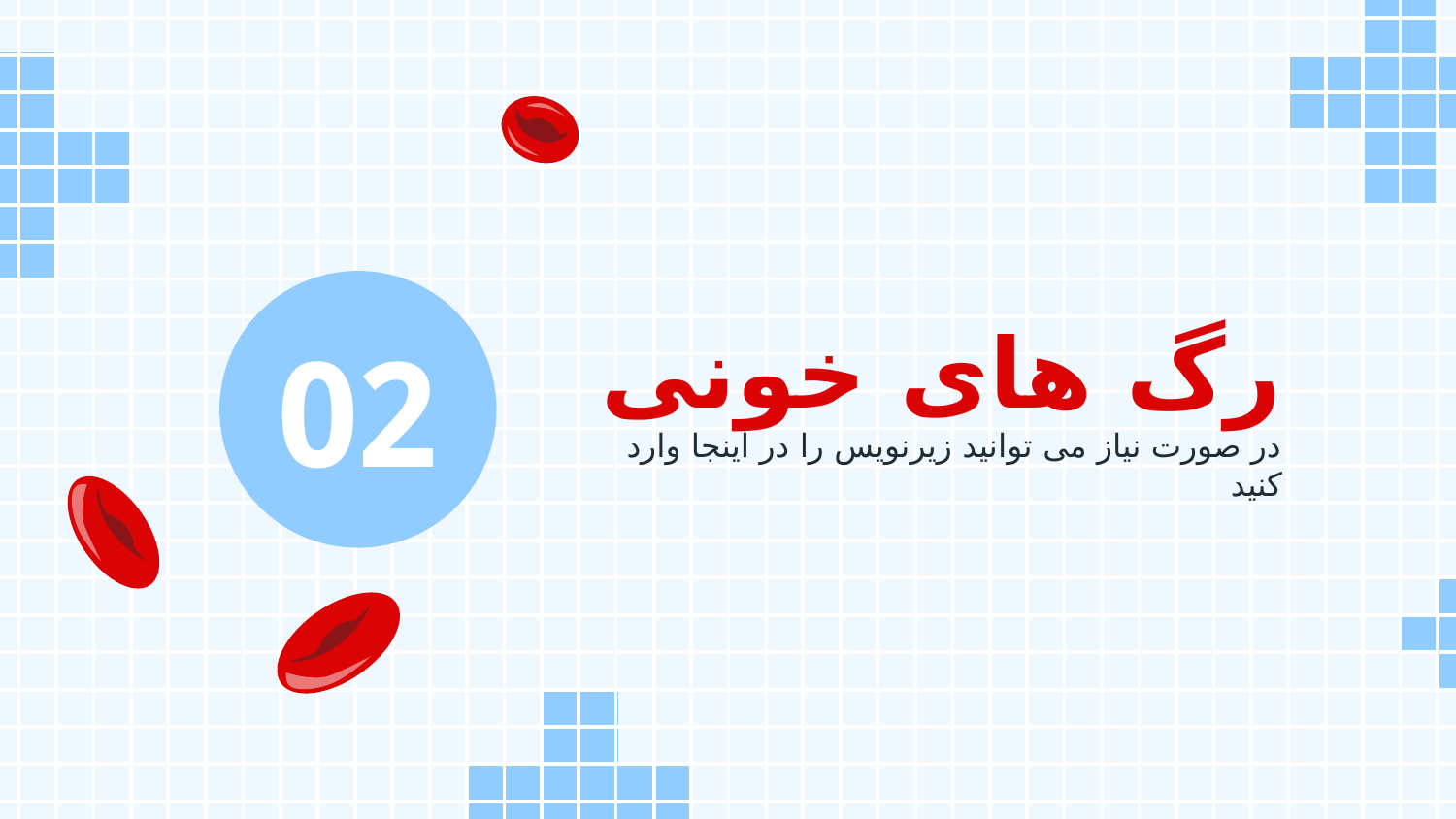

# رگ های خونی
02
در صورت نیاز می توانید زیرنویس را در اینجا وارد کنید